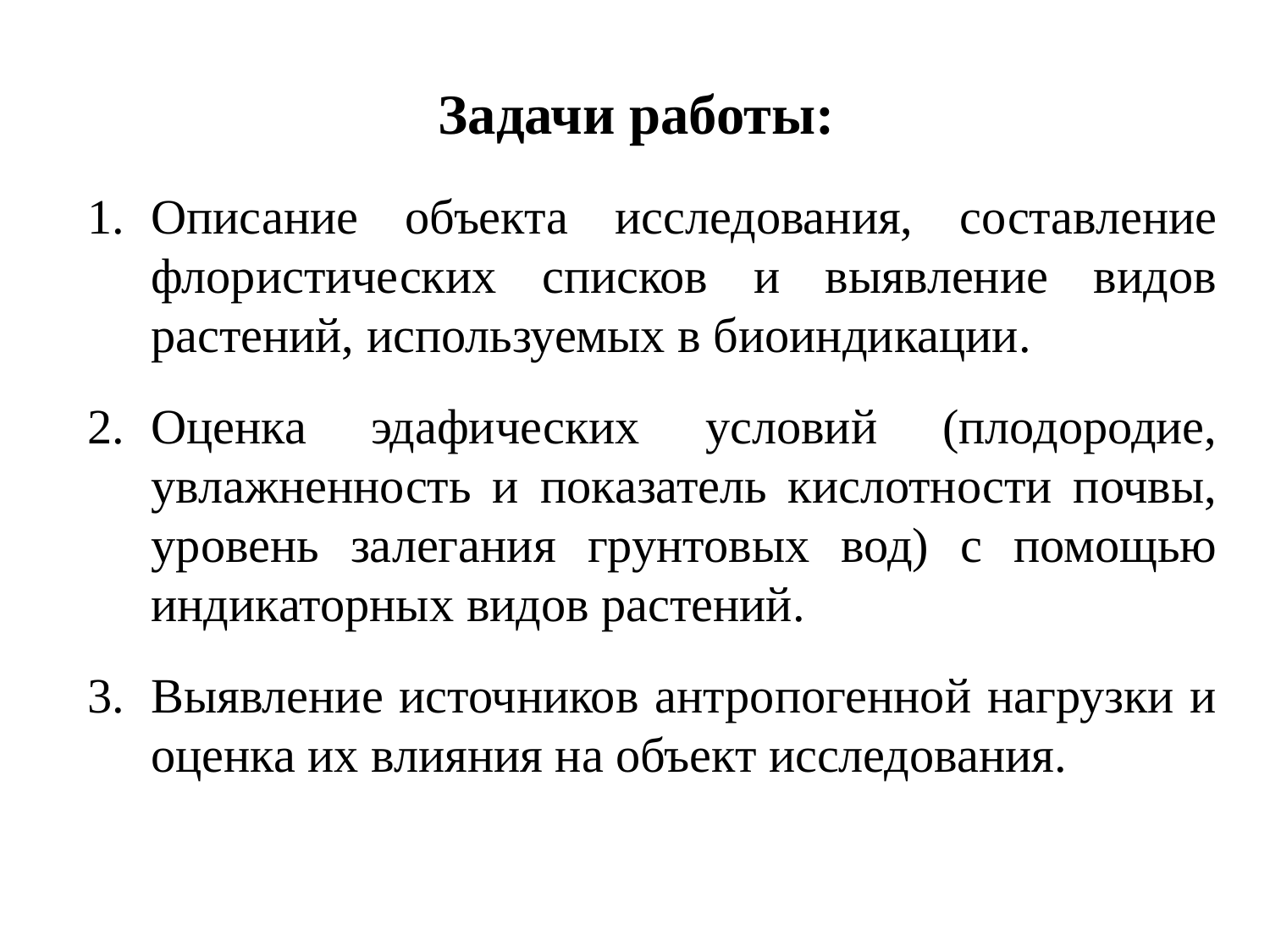

# Задачи работы:
Описание объекта исследования, составление флористических списков и выявление видов растений, используемых в биоиндикации.

Оценка эдафических условий (плодородие, увлажненность и показатель кислотности почвы, уровень залегания грунтовых вод) с помощью индикаторных видов растений.

Выявление источников антропогенной нагрузки и оценка их влияния на объект исследования.